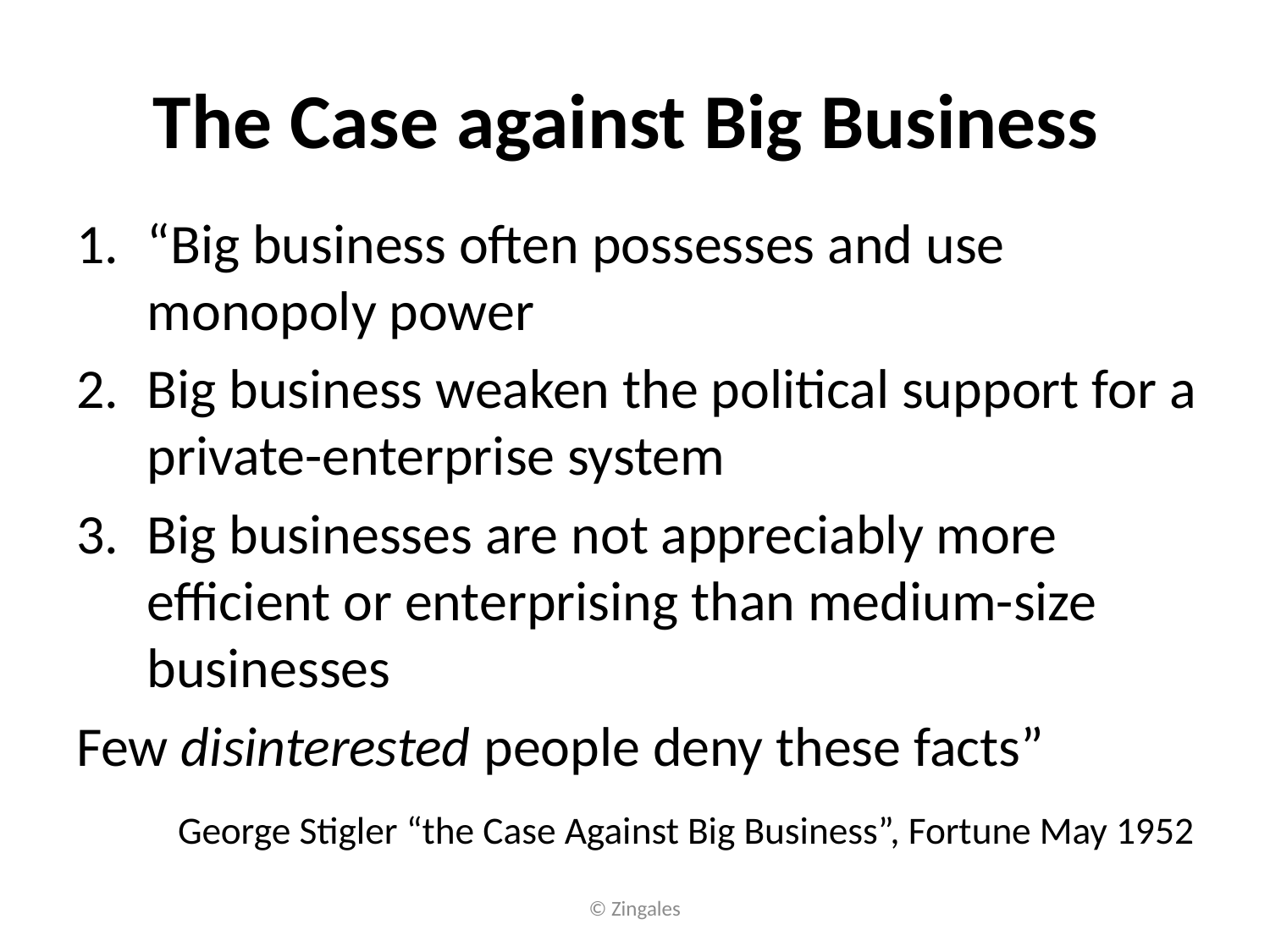

# The Case against Big Business
“Big business often possesses and use monopoly power
Big business weaken the political support for a private-enterprise system
Big businesses are not appreciably more efficient or enterprising than medium-size businesses
Few disinterested people deny these facts”
        George Stigler “the Case Against Big Business”, Fortune May 1952

© Zingales